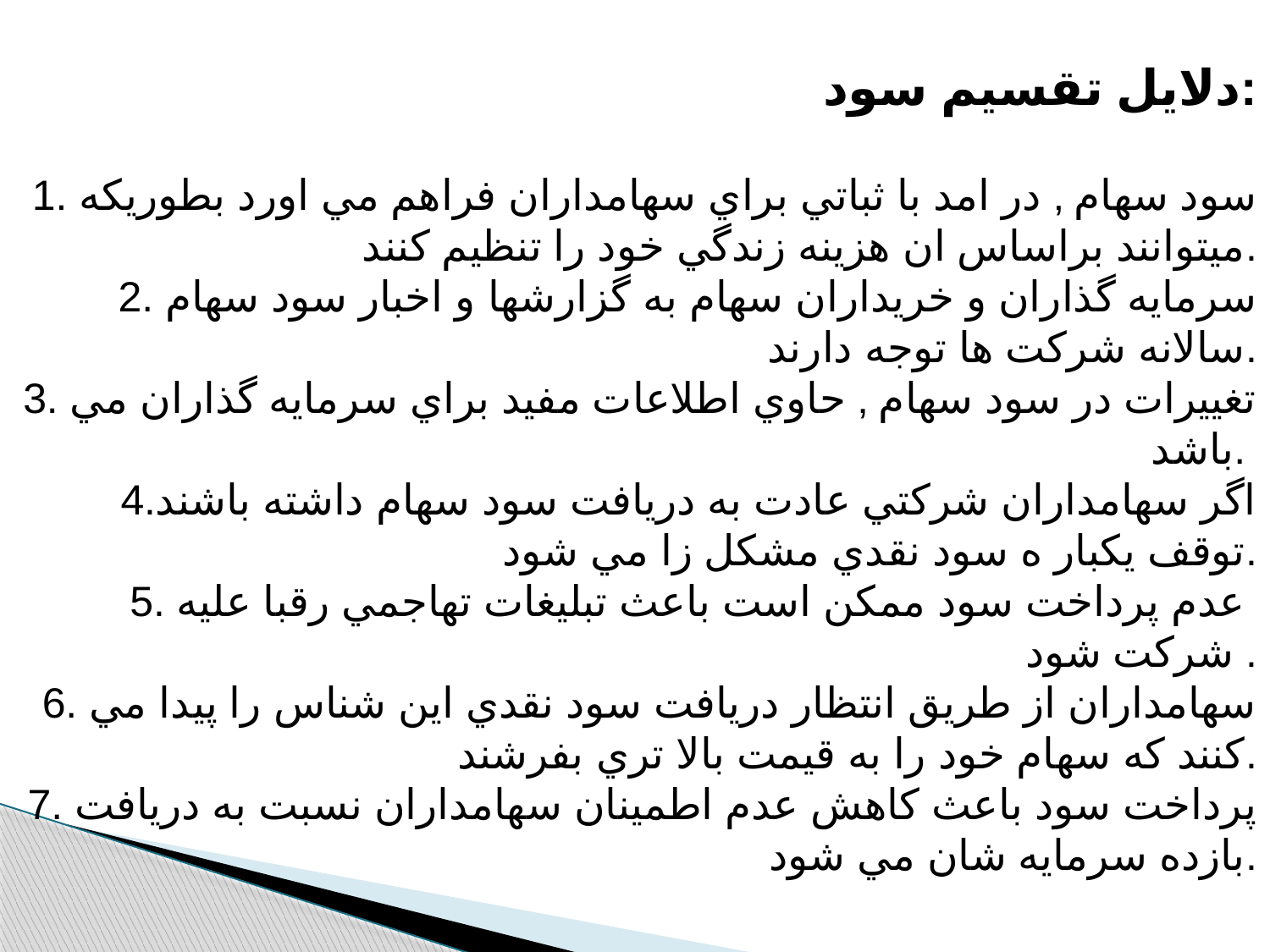

دلايل تقسيم سود:
1. سود سهام ‚ در امد با ثباتي براي سهامداران فراهم مي اورد بطوريكه ميتوانند براساس ان هزينه زندگي خود را تنظيم كنند.
2. سرمايه گذاران و خريداران سهام به گزارشها و اخبار سود سهام سالانه شركت ها توجه دارند.
3. تغييرات در سود سهام ‚ حاوي اطلاعات مفيد براي سرمايه گذاران مي باشد.
4.اگر سهامداران شركتي عادت به دريافت سود سهام داشته باشند توقف يكبار ه سود نقدي مشكل زا مي شود.
5. عدم پرداخت سود ممكن است باعث تبليغات تهاجمي رقبا عليه
شركت شود .
6. سهامداران از طريق انتظار دريافت سود نقدي اين شناس را پيدا مي كنند كه سهام خود را به قيمت بالا تري بفرشند.
7. پرداخت سود باعث كاهش عدم اطمينان سهامداران نسبت به دريافت بازده سرمايه شان مي شود.